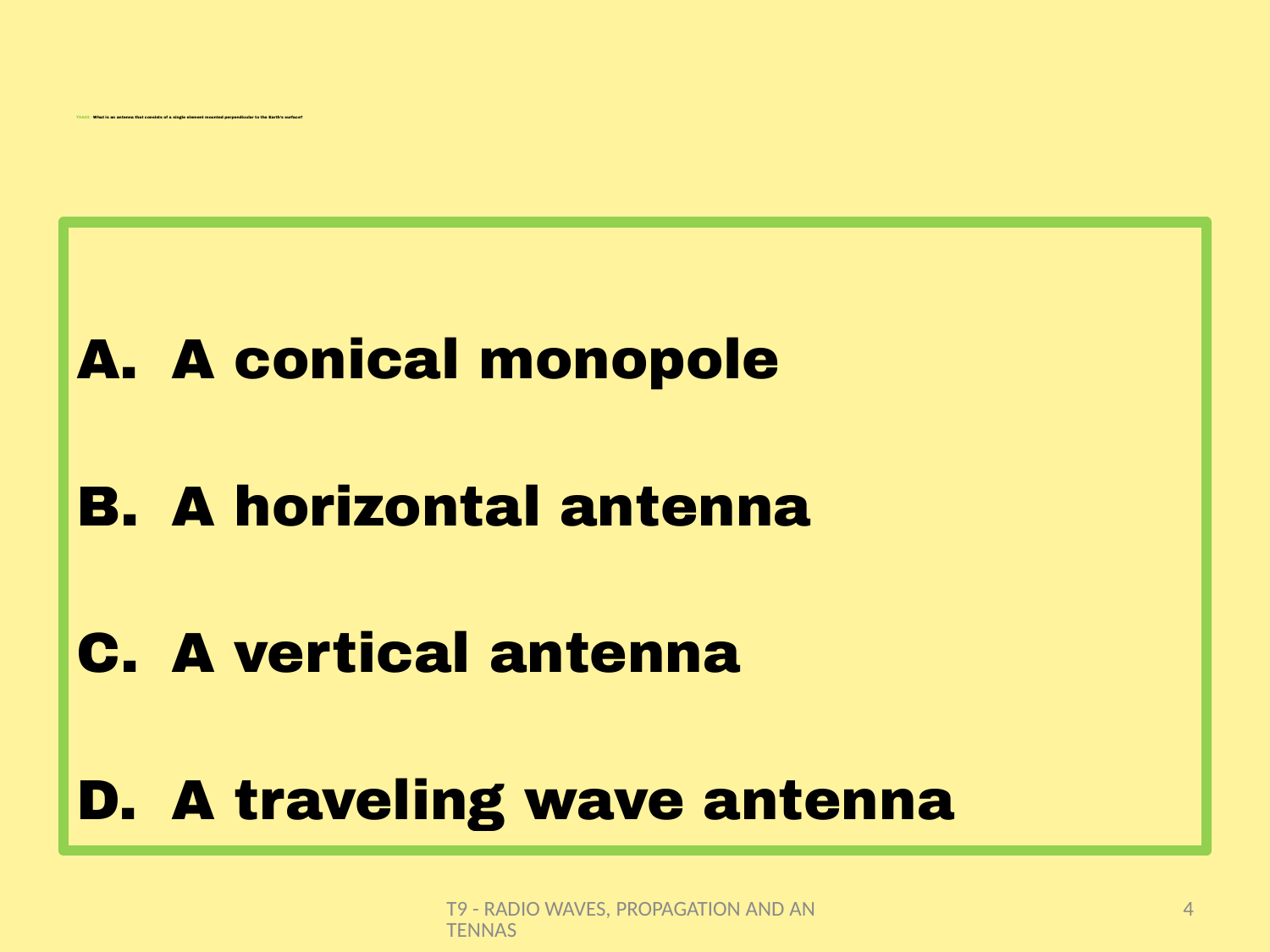

# T9A02 - What is an antenna that consists of a single element mounted perpendicular to the Earth's surface?

A conical monopole
A horizontal antenna
A vertical antenna
A traveling wave antenna
T9 - RADIO WAVES, PROPAGATION AND ANTENNAS
4